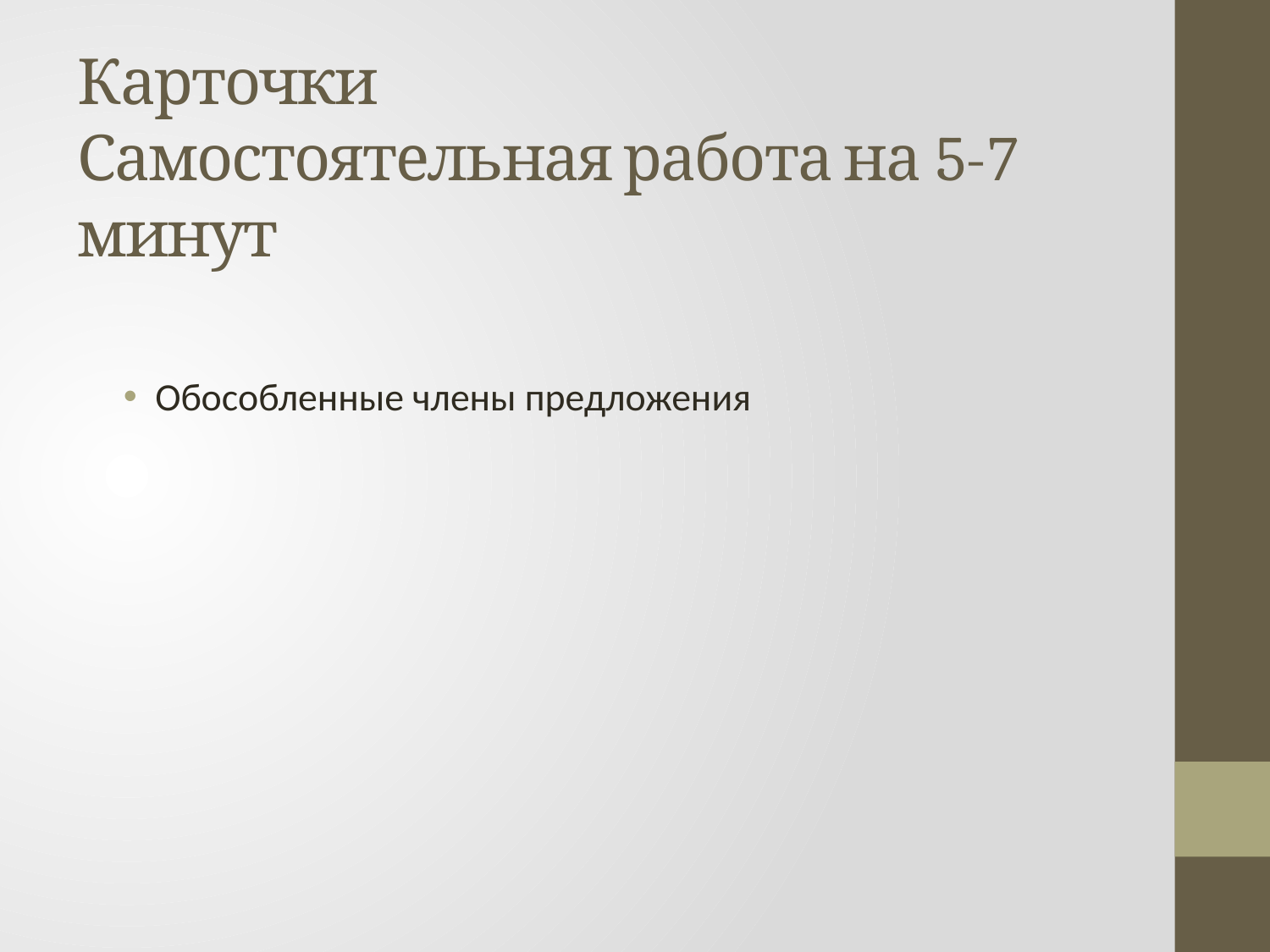

# Карточки Самостоятельная работа на 5-7 минут
Обособленные члены предложения